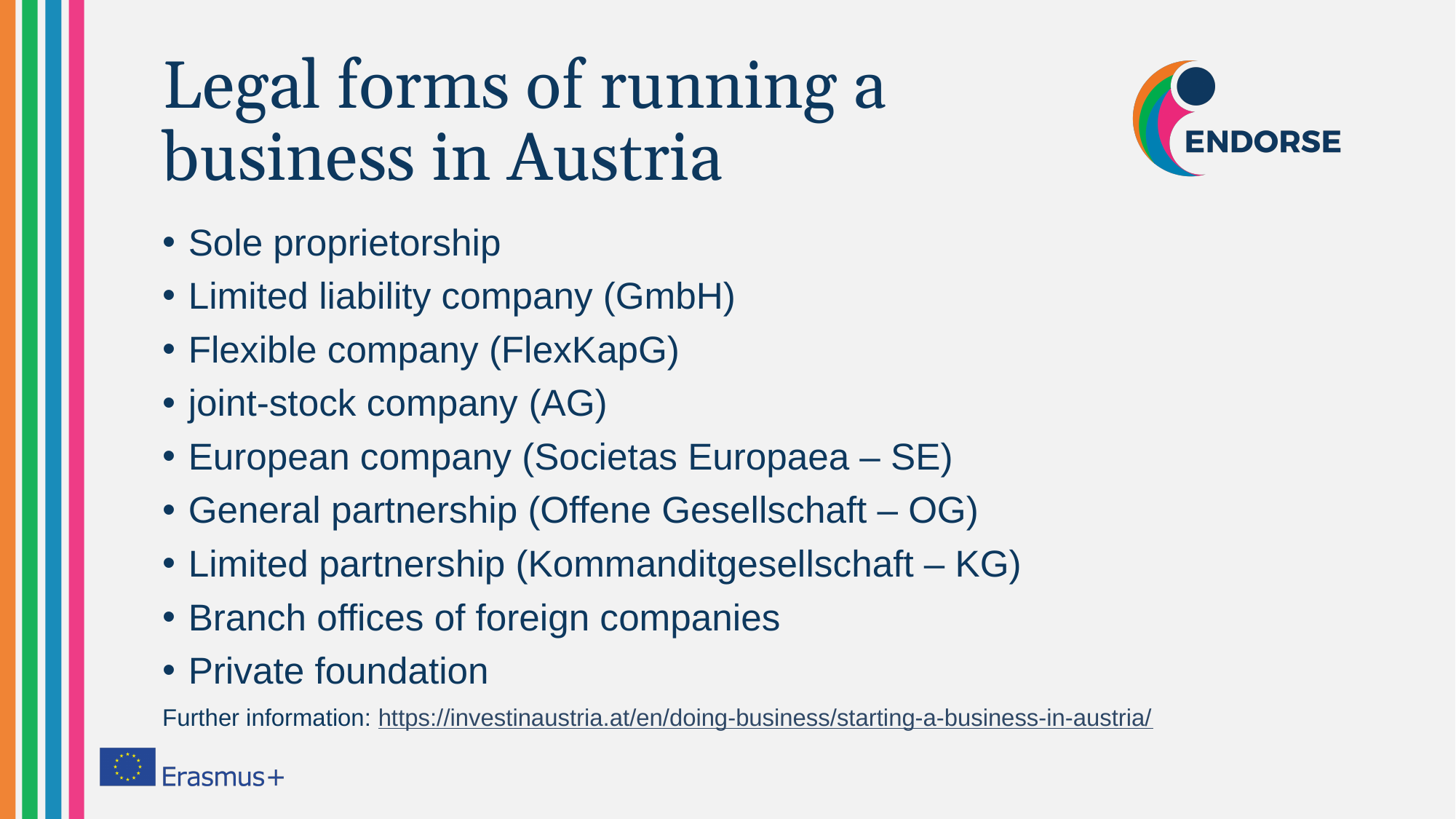

# Legal forms of running a business in Austria
Sole proprietorship
Limited liability company (GmbH)
Flexible company (FlexKapG)
joint-stock company (AG)
European company (Societas Europaea – SE)
General partnership (Offene Gesellschaft – OG)
Limited partnership (Kommanditgesellschaft – KG)
Branch offices of foreign companies
Private foundation
Further information: https://investinaustria.at/en/doing-business/starting-a-business-in-austria/